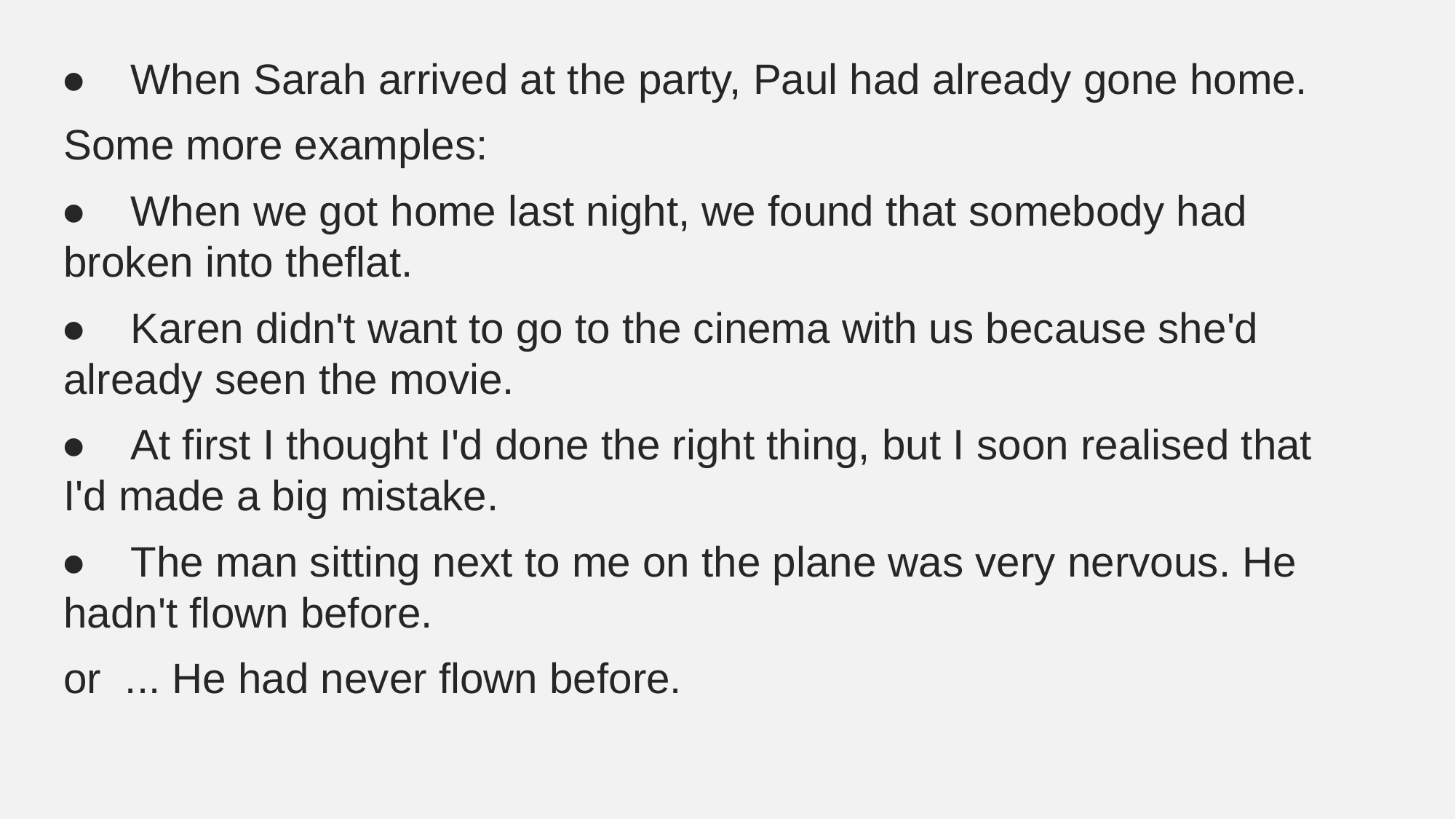

#
⦁    When Sarah arrived at the party, Paul had already gone home.
Some more examples:
⦁    When we got home last night, we found that somebody had broken into theflat.
⦁    Karen didn't want to go to the cinema with us because she'd already seen the movie.
⦁    At first I thought I'd done the right thing, but I soon realised that I'd made a big mistake.
⦁    The man sitting next to me on the plane was very nervous. He hadn't flown before.
or  ... He had never flown before.